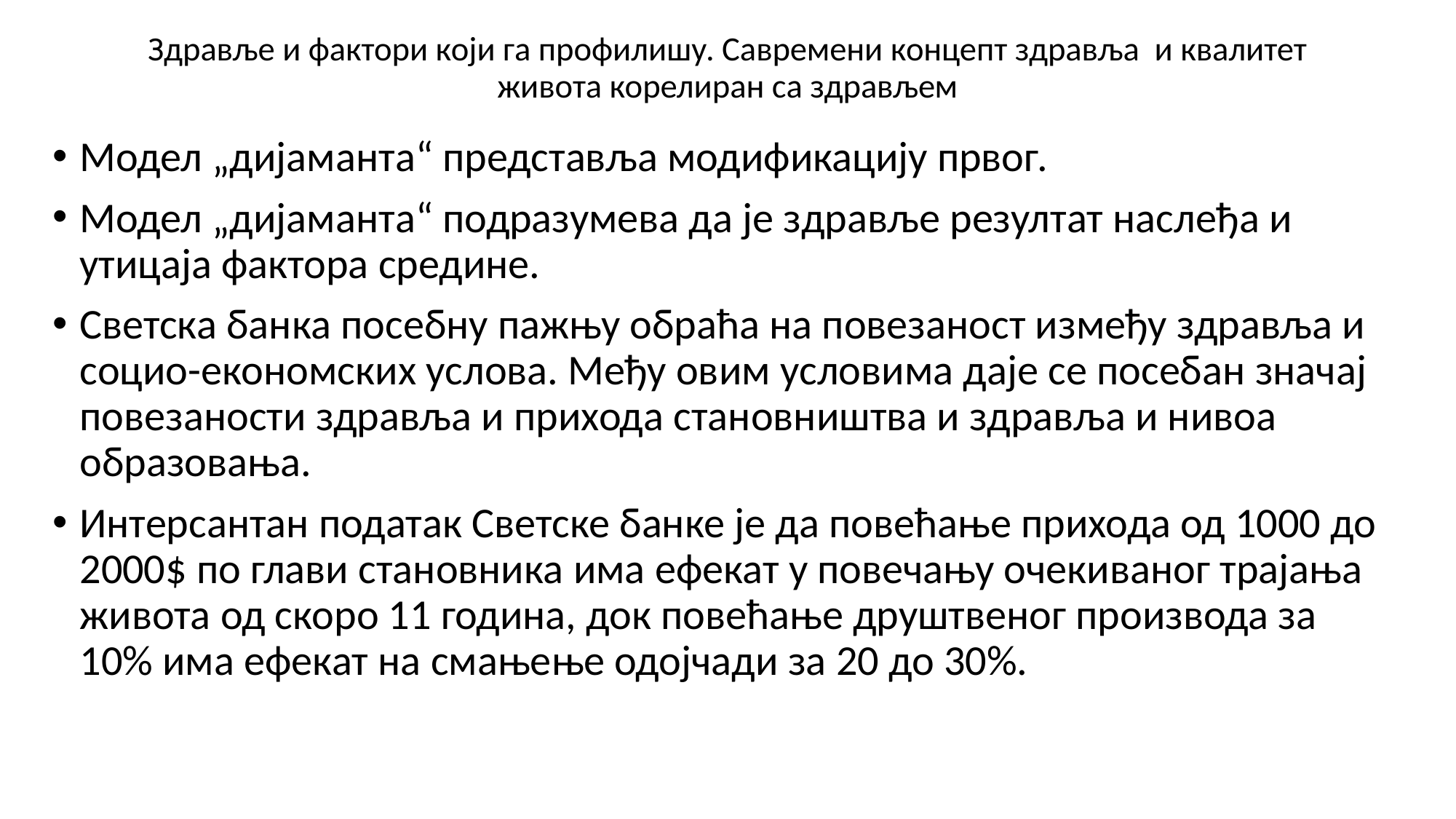

# Здравље и фактори који га профилишу. Савремени концепт здравља  и квалитет живота корелиран са здрављем
Модел „дијаманта“ представља модификацију првог.
Модел „дијаманта“ подразумева да је здравље резултат наслеђа и утицаја фактора средине.
Светска банка посебну пажњу обраћа на повезаност између здравља и социо-економских услова. Међу овим условима даје се посебан значај повезаности здравља и прихода становништва и здравља и нивоа образовања.
Интерсантан податак Светске банке је да повећање прихода од 1000 до 2000$ по глави становника има ефекат у повечању очекиваног трајања живота од скоро 11 година, док повећање друштвеног производа за 10% има ефекат на смањење одојчади за 20 до 30%.